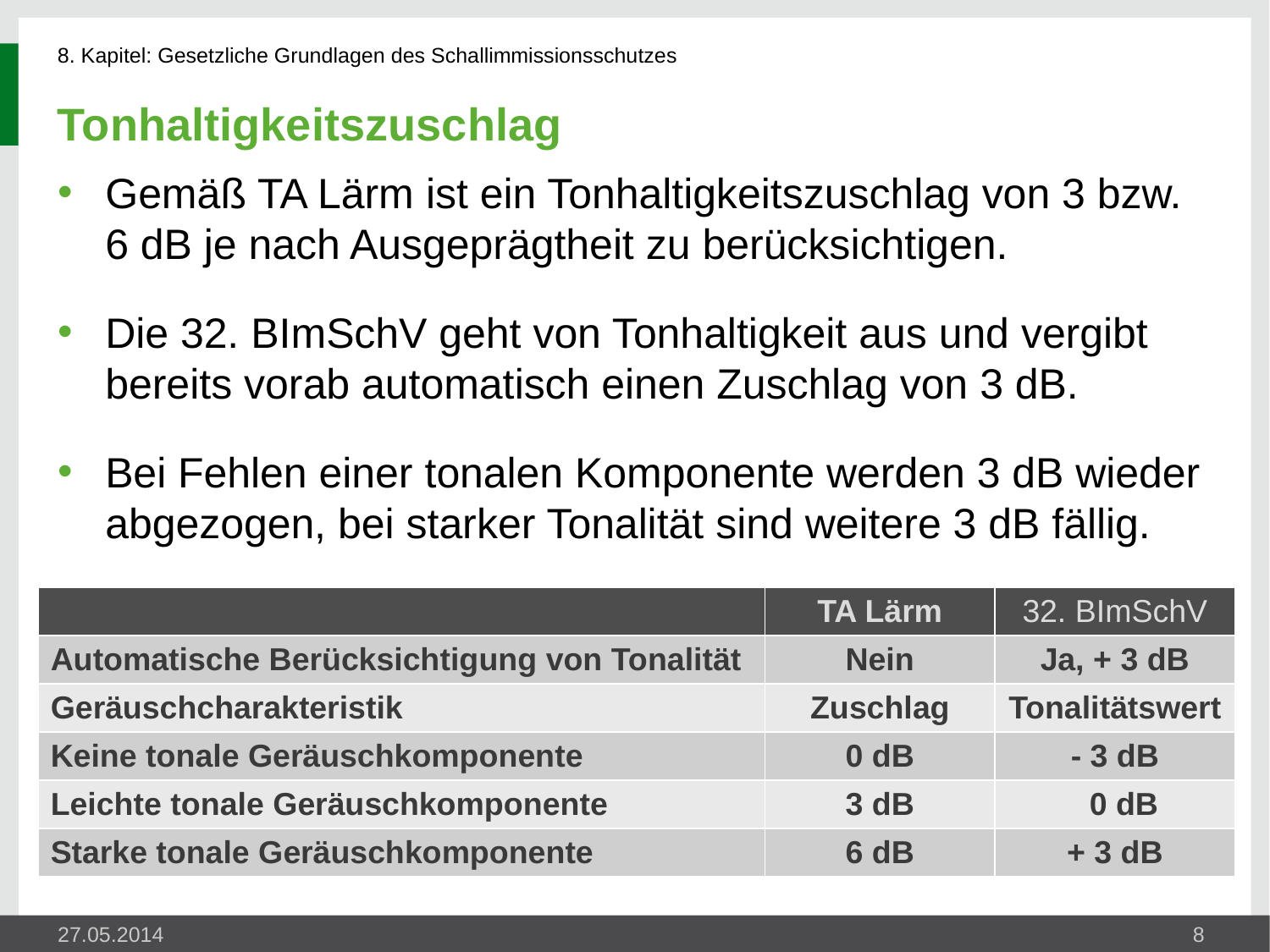

# Tonhaltigkeitszuschlag
Gemäß TA Lärm ist ein Tonhaltigkeitszuschlag von 3 bzw.
6 dB je nach Ausgeprägtheit zu berücksichtigen.

Die 32. BImSchV geht von Tonhaltigkeit aus und vergibt bereits vorab automatisch einen Zuschlag von 3 dB.

Bei Fehlen einer tonalen Komponente werden 3 dB wieder abgezogen, bei starker Tonalität sind weitere 3 dB fällig.

|  | TA Lärm | 32. BImSchV |
| --- | --- | --- |
| Automatische Berücksichtigung von Tonalität | Nein | Ja, + 3 dB |
| Geräuschcharakteristik | Zuschlag | Tonalitätswert |
| Keine tonale Geräuschkomponente | 0 dB | - 3 dB |
| Leichte tonale Geräuschkomponente | 3 dB | 0 dB |
| Starke tonale Geräuschkomponente | 6 dB | + 3 dB |
27.05.2014
8